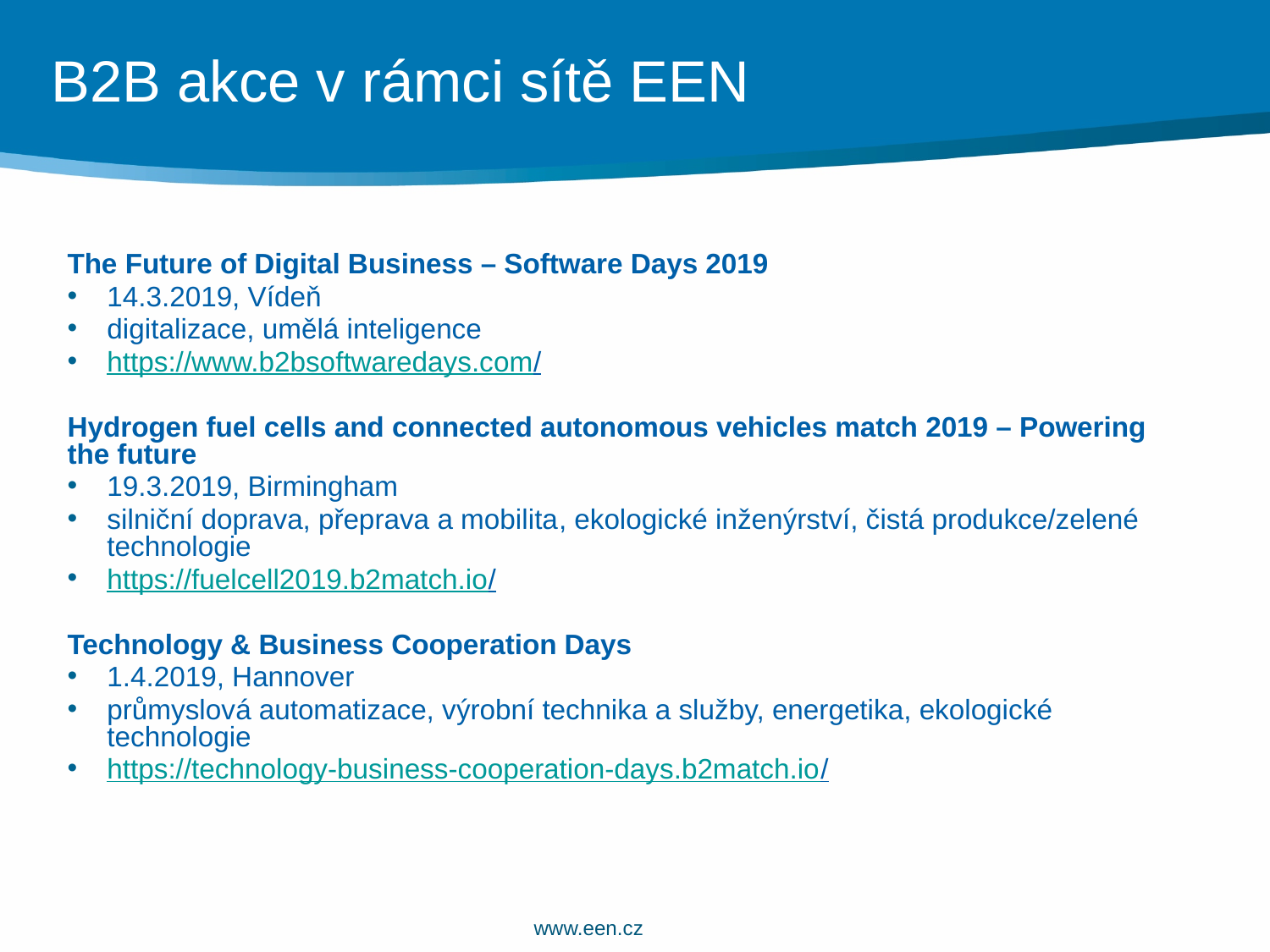

|  |
| --- |
B2B akce v rámci sítě EEN
The Future of Digital Business – Software Days 2019
14.3.2019, Vídeň
digitalizace, umělá inteligence
https://www.b2bsoftwaredays.com/

Hydrogen fuel cells and connected autonomous vehicles match 2019 – Powering the future
19.3.2019, Birmingham
silniční doprava, přeprava a mobilita, ekologické inženýrství, čistá produkce/zelené technologie
https://fuelcell2019.b2match.io/

Technology & Business Cooperation Days
1.4.2019, Hannover
průmyslová automatizace, výrobní technika a služby, energetika, ekologické technologie
https://technology-business-cooperation-days.b2match.io/